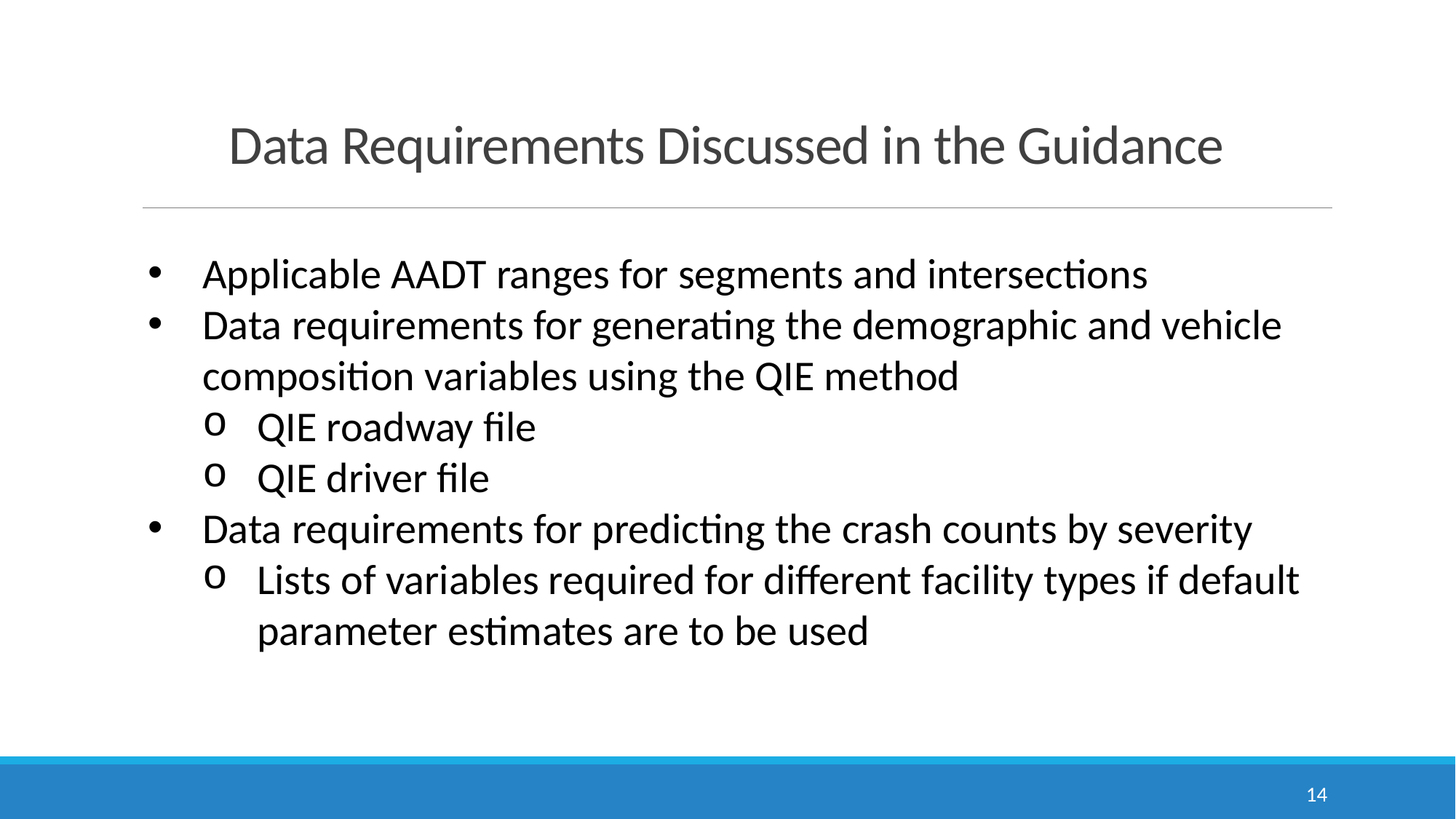

# Data Requirements Discussed in the Guidance
Applicable AADT ranges for segments and intersections
Data requirements for generating the demographic and vehicle composition variables using the QIE method
QIE roadway file
QIE driver file
Data requirements for predicting the crash counts by severity
Lists of variables required for different facility types if default parameter estimates are to be used
14